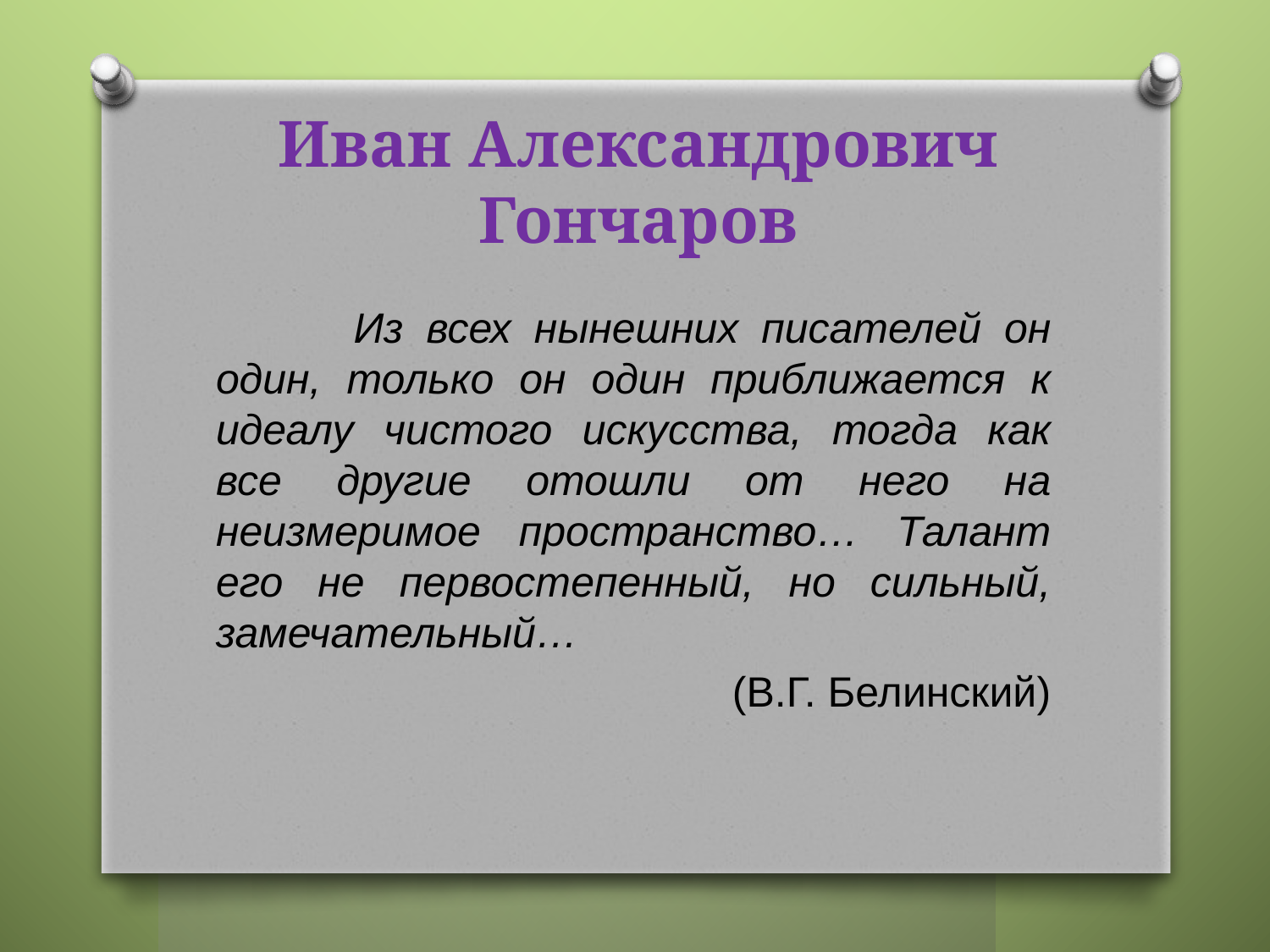

# Иван Александрович Гончаров
      Из всех нынешних писателей он один, только он один приближается к идеалу чистого искусства, тогда как все другие отошли от него на неизмеримое пространство… Талант его не первостепенный, но сильный, замечательный…
(В.Г. Белинский)